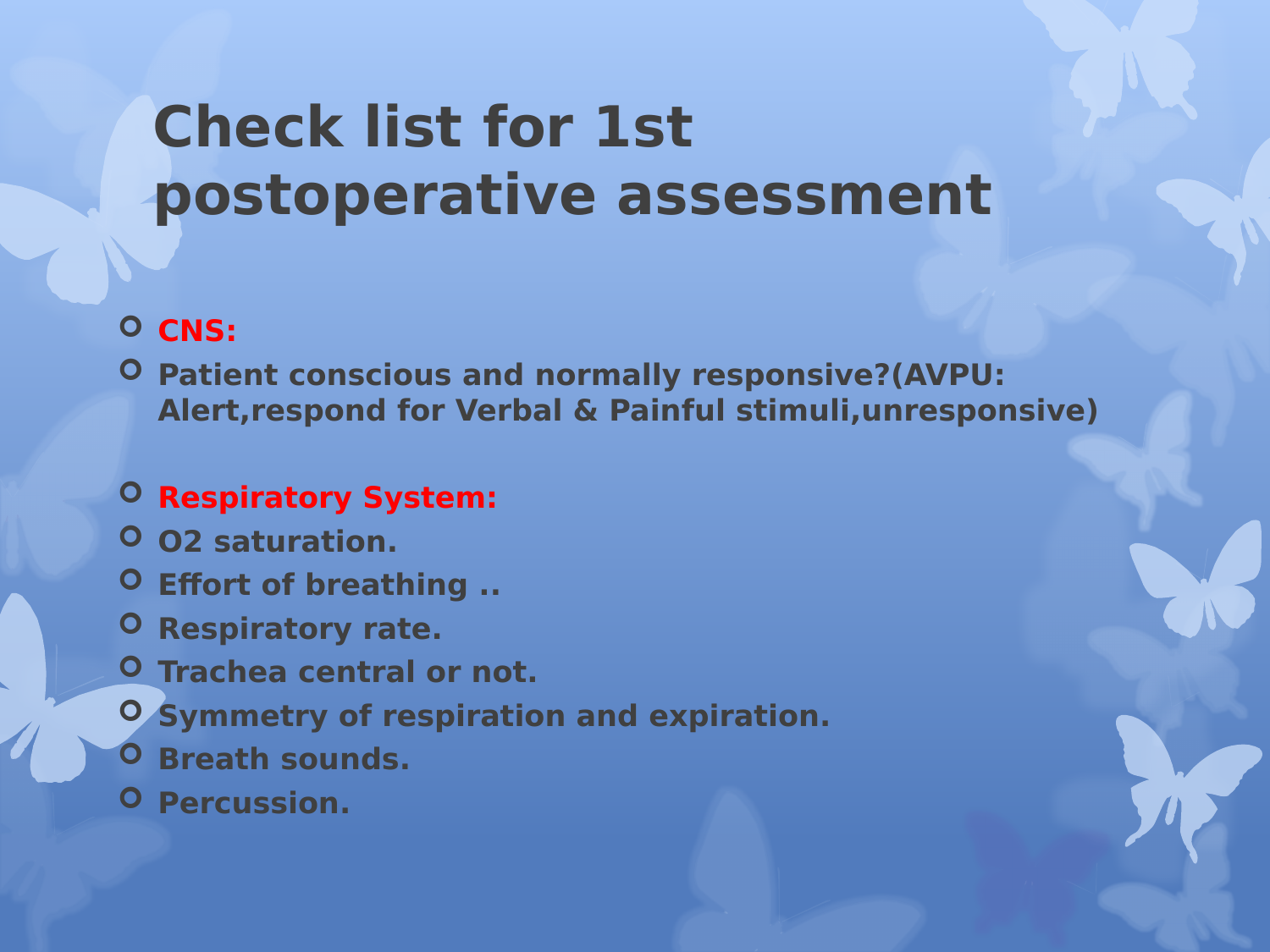

# Check list for 1st postoperative assessment

CNS:
Patient conscious and normally responsive?(AVPU: Alert,respond for Verbal & Painful stimuli,unresponsive)

Respiratory System:
O2 saturation.
Effort of breathing ..
Respiratory rate.
Trachea central or not.
Symmetry of respiration and expiration.
Breath sounds.
Percussion.